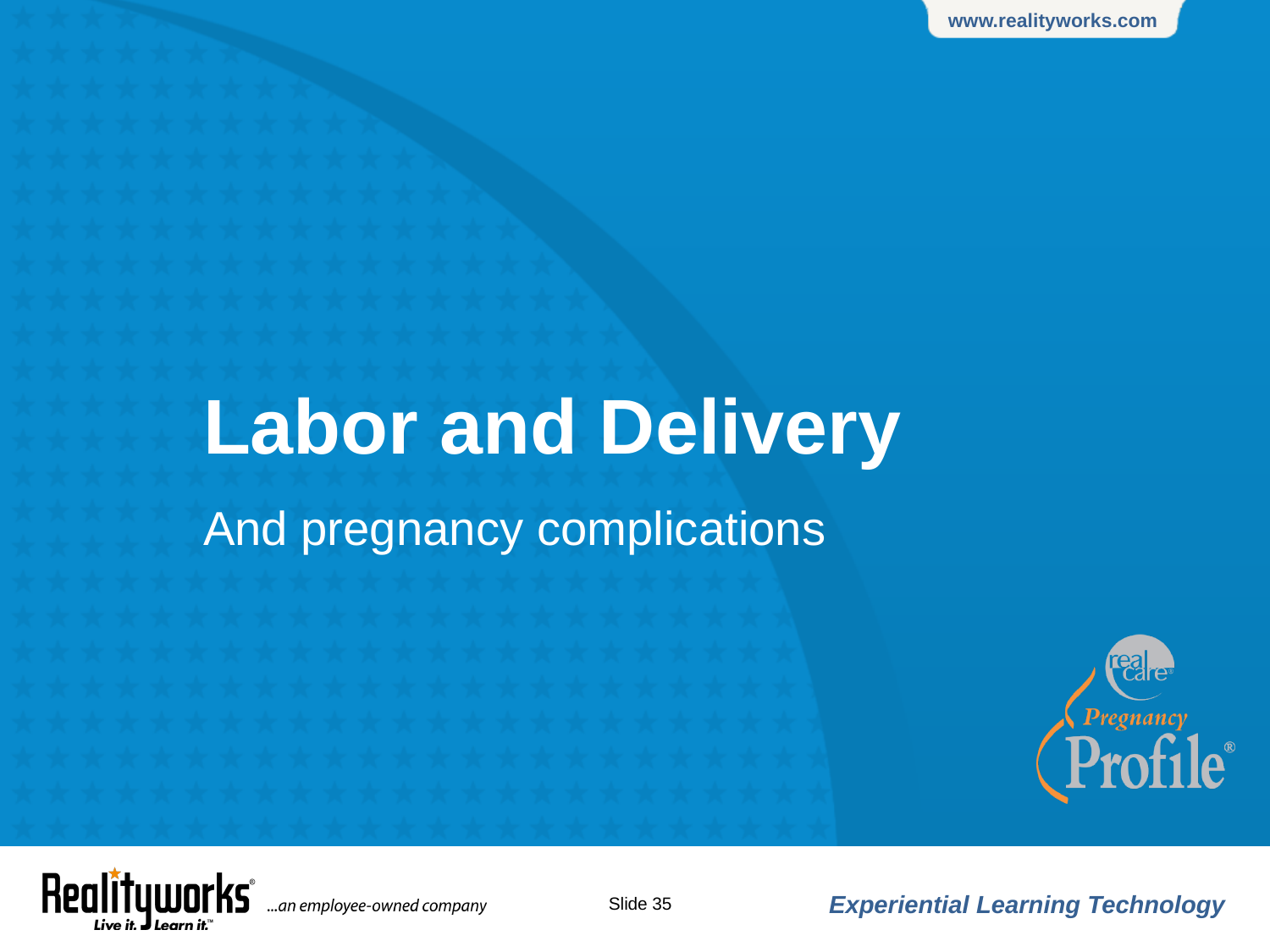

# Labor and Delivery And pregnancy complications
Slide 35
Experiential Learning Technology